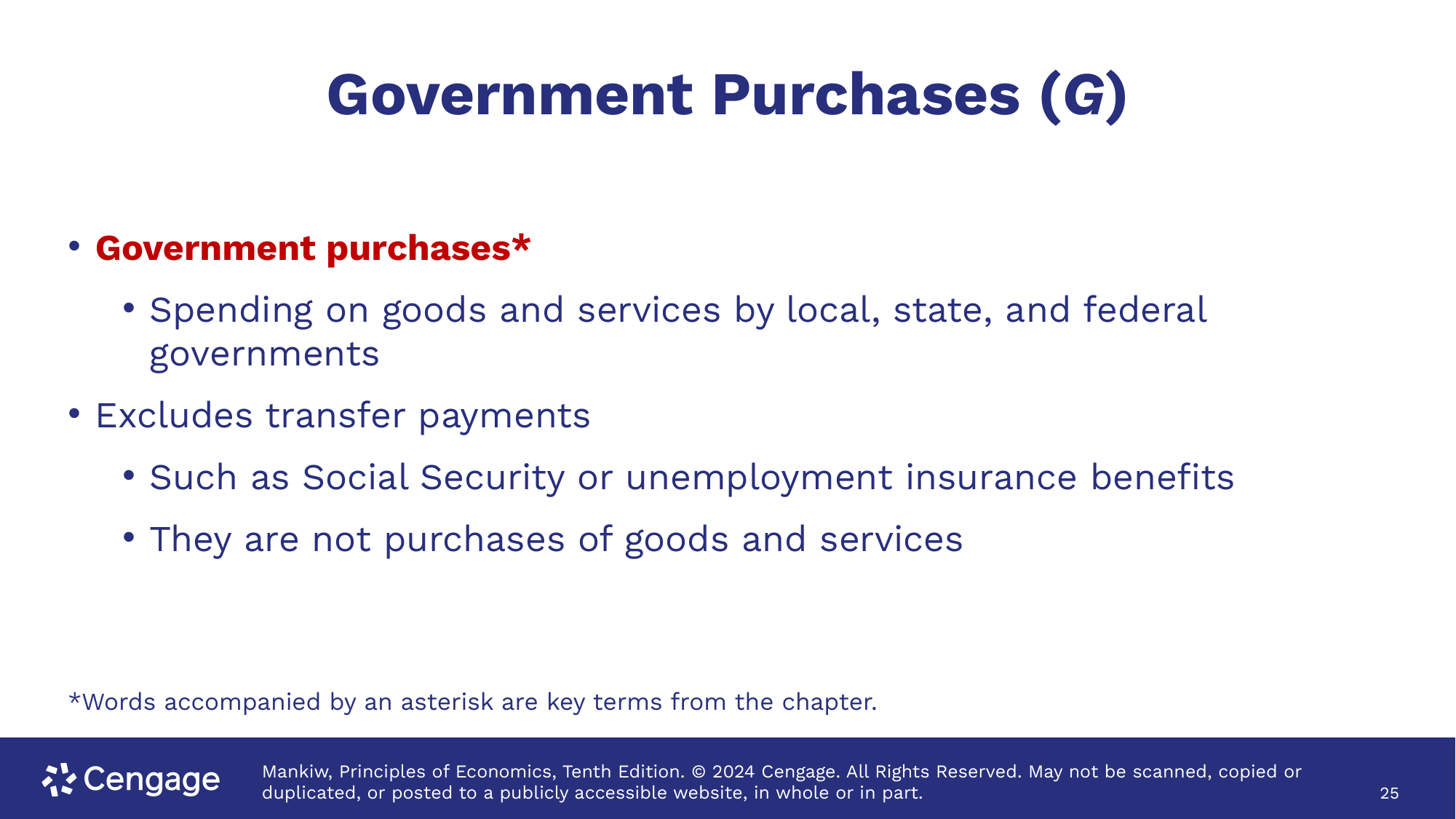

# Government Purchases (G)
Government purchases*
Spending on goods and services by local, state, and federal governments
Excludes transfer payments
Such as Social Security or unemployment insurance benefits
They are not purchases of goods and services
*Words accompanied by an asterisk are key terms from the chapter.